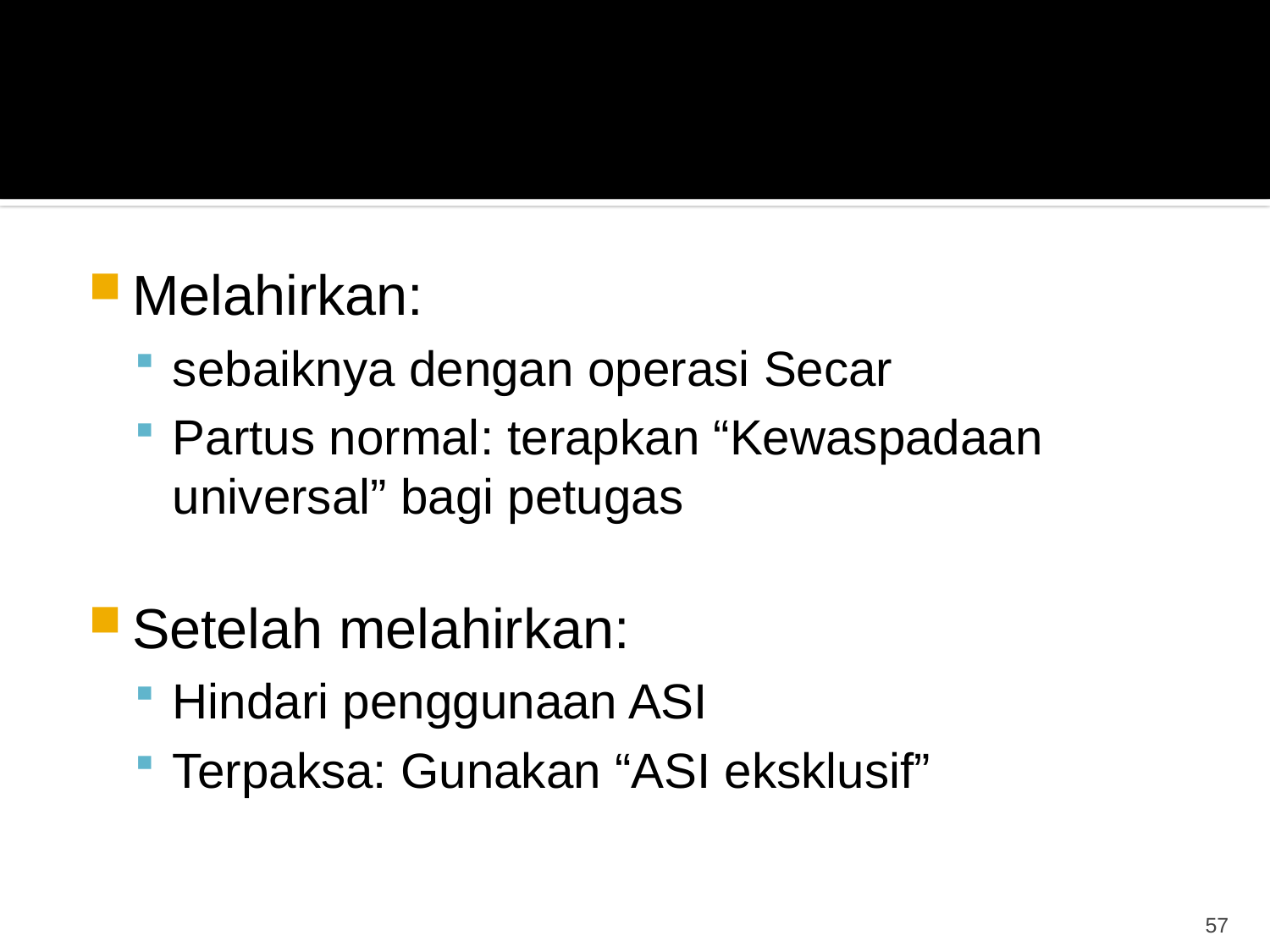

#
Melahirkan:
sebaiknya dengan operasi Secar
Partus normal: terapkan “Kewaspadaan universal” bagi petugas

Setelah melahirkan:
Hindari penggunaan ASI
Terpaksa: Gunakan “ASI eksklusif”

57